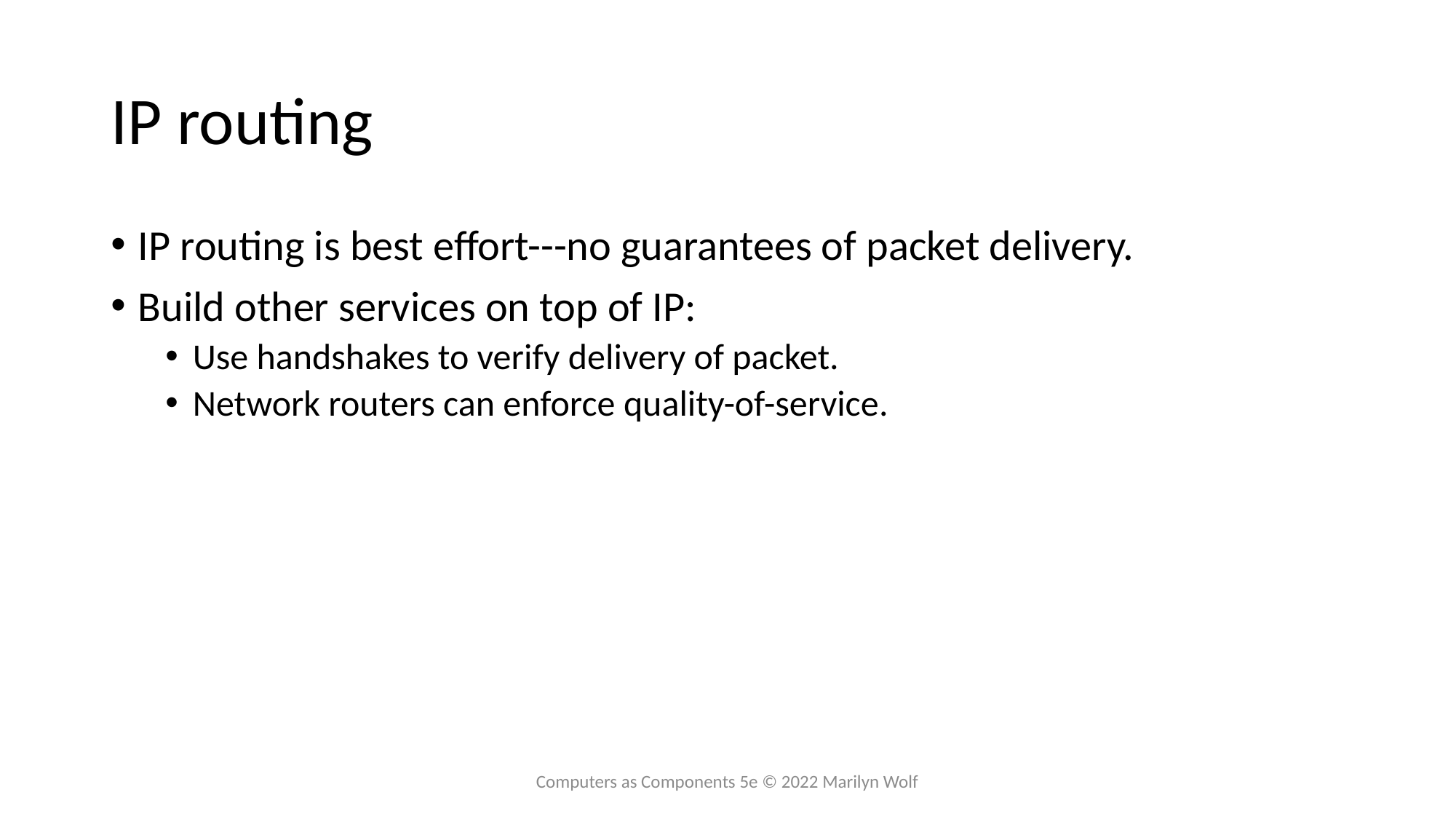

# IP routing
IP routing is best effort---no guarantees of packet delivery.
Build other services on top of IP:
Use handshakes to verify delivery of packet.
Network routers can enforce quality-of-service.
Computers as Components 5e © 2022 Marilyn Wolf